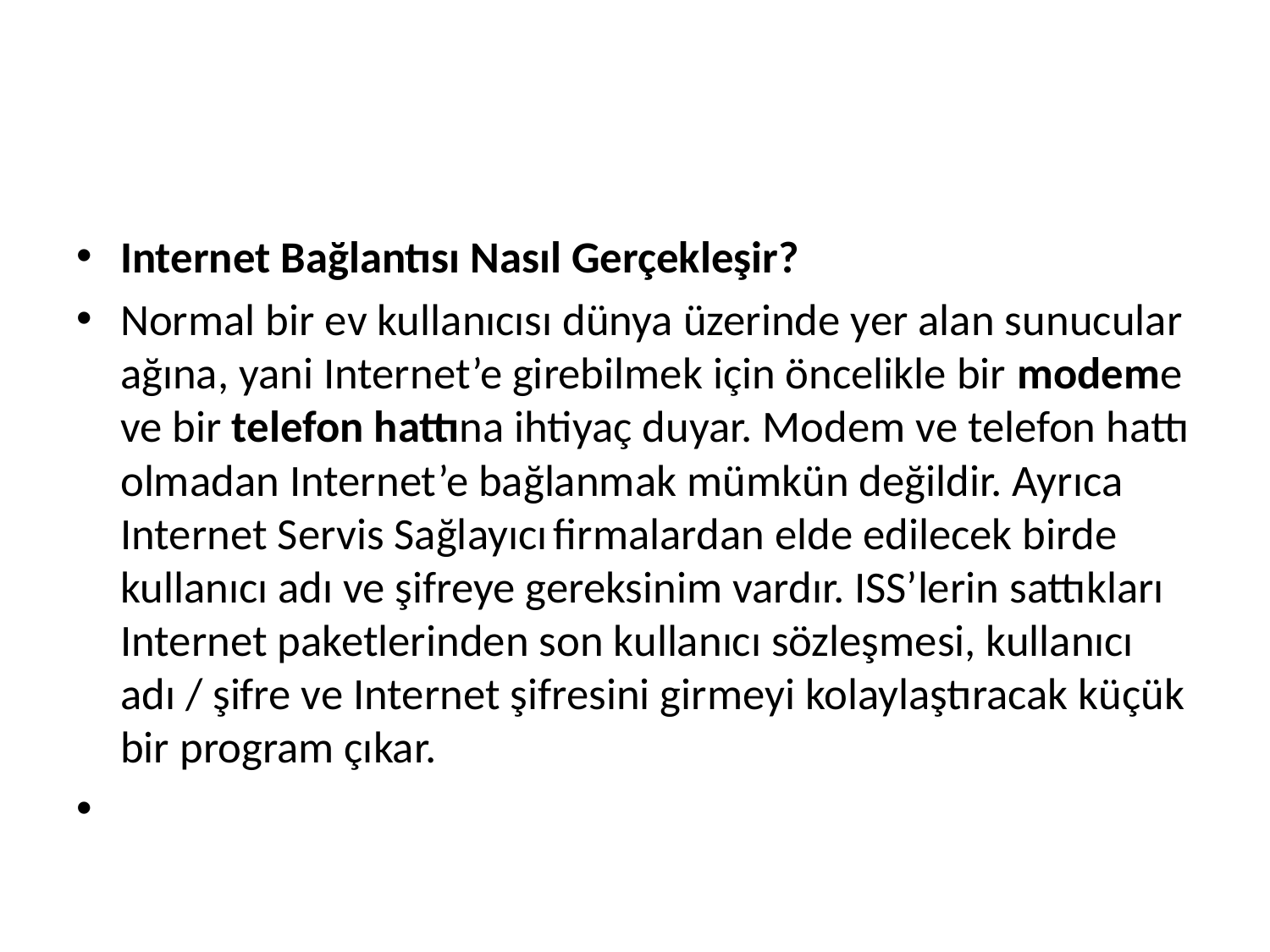

#
Internet Bağlantısı Nasıl Gerçekleşir?
Normal bir ev kullanıcısı dünya üzerinde yer alan sunucular ağına, yani Internet’e girebilmek için öncelikle bir modeme ve bir telefon hattına ihtiyaç duyar. Modem ve telefon hattı olmadan Internet’e bağlanmak mümkün değildir. Ayrıca Internet Servis Sağlayıcı firmalardan elde edilecek birde kullanıcı adı ve şifreye gereksinim vardır. ISS’lerin sattıkları Internet paketlerinden son kullanıcı sözleşmesi, kullanıcı adı / şifre ve Internet şifresini girmeyi kolaylaştıracak küçük bir program çıkar.